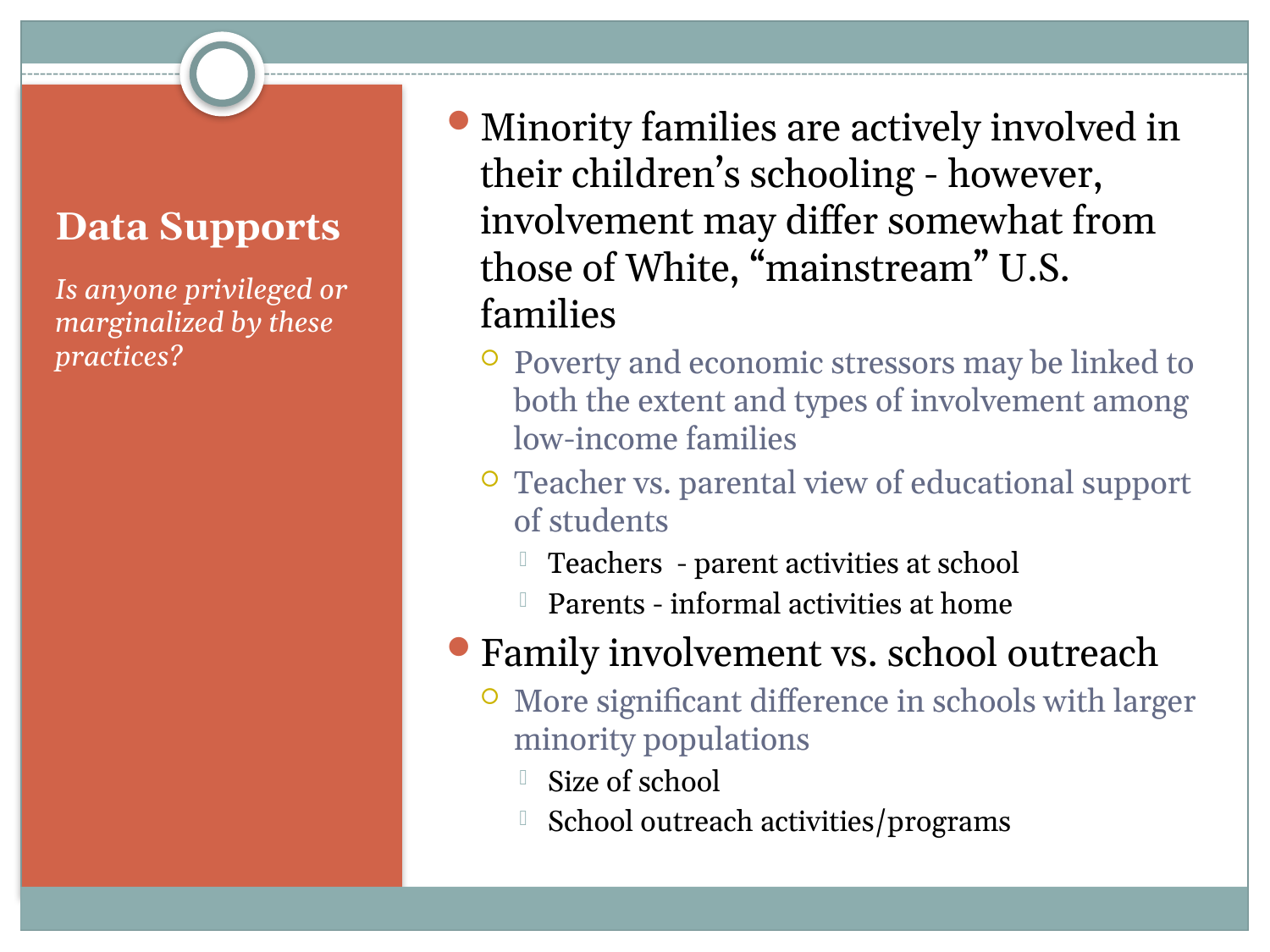

Minority families are actively involved in their children’s schooling - however, involvement may differ somewhat from those of White, “mainstream” U.S. families
Poverty and economic stressors may be linked to both the extent and types of involvement among low-income families
Teacher vs. parental view of educational support of students
Teachers  - parent activities at school
Parents - informal activities at home
Family involvement vs. school outreach
More significant difference in schools with larger minority populations
Size of school
School outreach activities/programs
Data Supports
Is anyone privileged or marginalized by these practices?